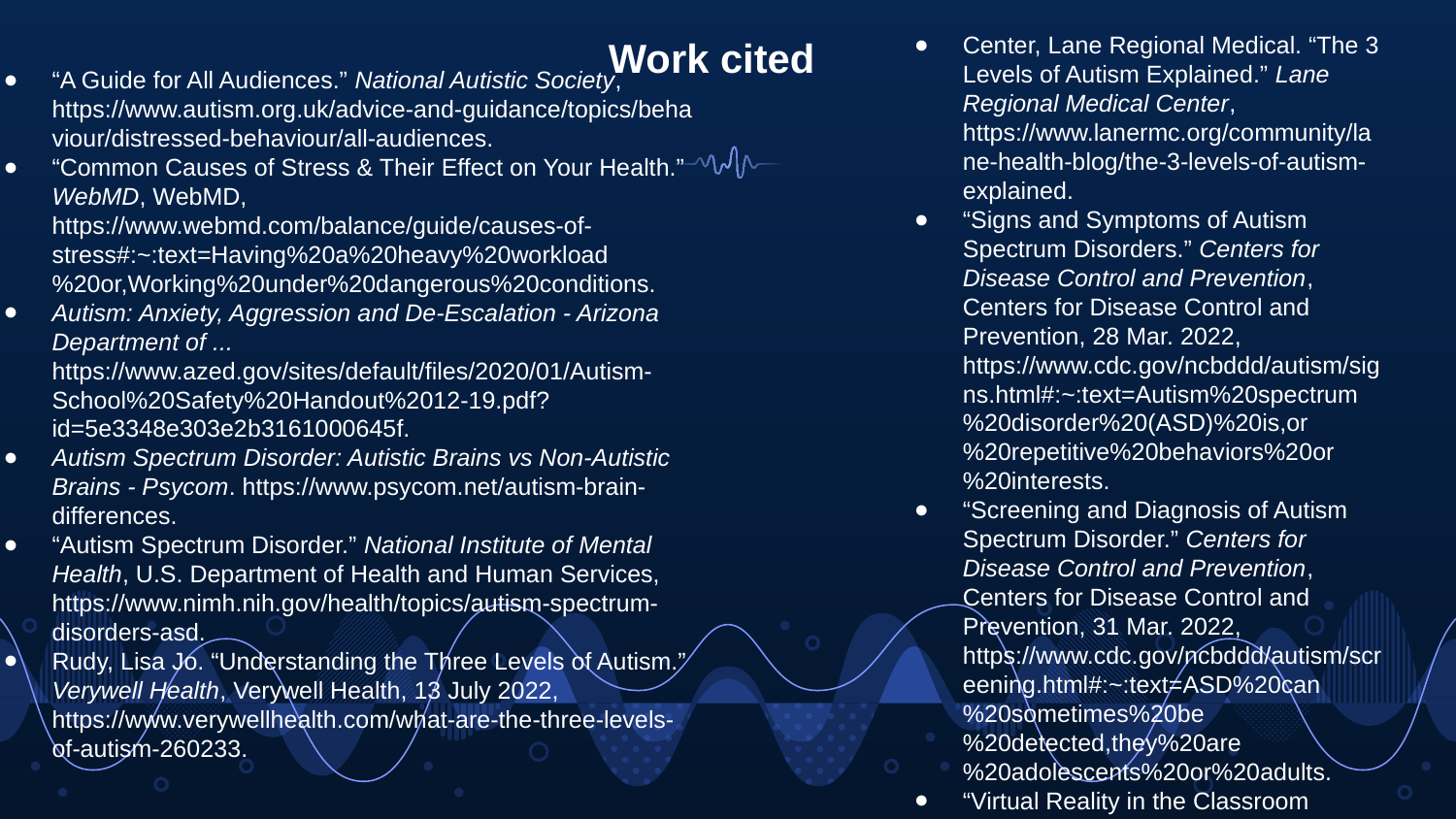

# Work cited
Center, Lane Regional Medical. “The 3 Levels of Autism Explained.” Lane Regional Medical Center, https://www.lanermc.org/community/lane-health-blog/the-3-levels-of-autism-explained.
“Signs and Symptoms of Autism Spectrum Disorders.” Centers for Disease Control and Prevention, Centers for Disease Control and Prevention, 28 Mar. 2022, https://www.cdc.gov/ncbddd/autism/signs.html#:~:text=Autism%20spectrum%20disorder%20(ASD)%20is,or%20repetitive%20behaviors%20or%20interests.
“Screening and Diagnosis of Autism Spectrum Disorder.” Centers for Disease Control and Prevention, Centers for Disease Control and Prevention, 31 Mar. 2022, https://www.cdc.gov/ncbddd/autism/screening.html#:~:text=ASD%20can%20sometimes%20be%20detected,they%20are%20adolescents%20or%20adults.
“Virtual Reality in the Classroom
“A Guide for All Audiences.” National Autistic Society, https://www.autism.org.uk/advice-and-guidance/topics/behaviour/distressed-behaviour/all-audiences.
“Common Causes of Stress & Their Effect on Your Health.” WebMD, WebMD, https://www.webmd.com/balance/guide/causes-of-stress#:~:text=Having%20a%20heavy%20workload%20or,Working%20under%20dangerous%20conditions.
Autism: Anxiety, Aggression and De-Escalation - Arizona Department of ... https://www.azed.gov/sites/default/files/2020/01/Autism-School%20Safety%20Handout%2012-19.pdf?id=5e3348e303e2b3161000645f.
Autism Spectrum Disorder: Autistic Brains vs Non-Autistic Brains - Psycom. https://www.psycom.net/autism-brain-differences.
“Autism Spectrum Disorder.” National Institute of Mental Health, U.S. Department of Health and Human Services, https://www.nimh.nih.gov/health/topics/autism-spectrum-disorders-asd.
Rudy, Lisa Jo. “Understanding the Three Levels of Autism.” Verywell Health, Verywell Health, 13 July 2022, https://www.verywellhealth.com/what-are-the-three-levels-of-autism-260233.